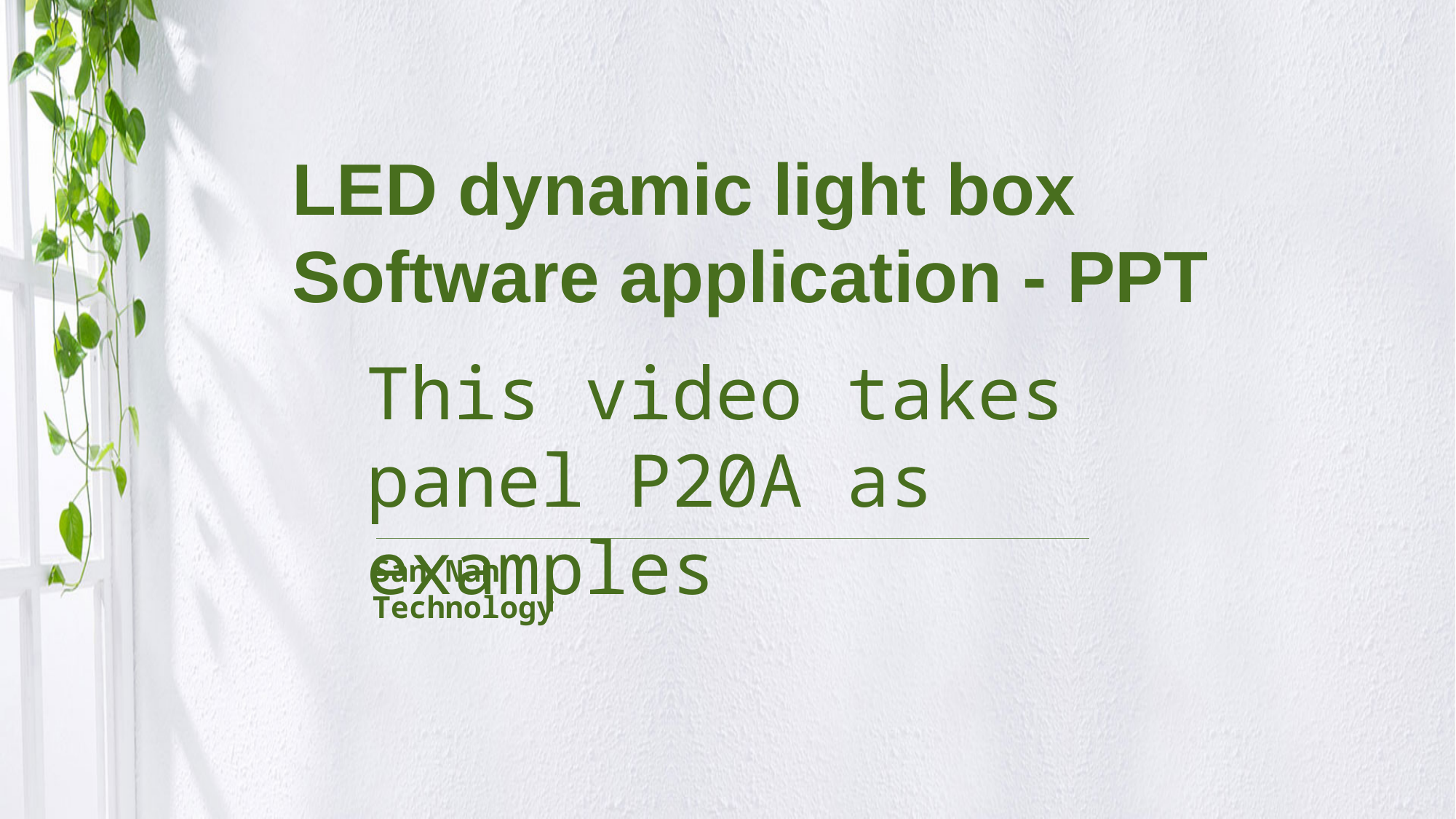

LED dynamic light box
Software application - PPT
This video takes panel P20A as examples
San Nan Technology